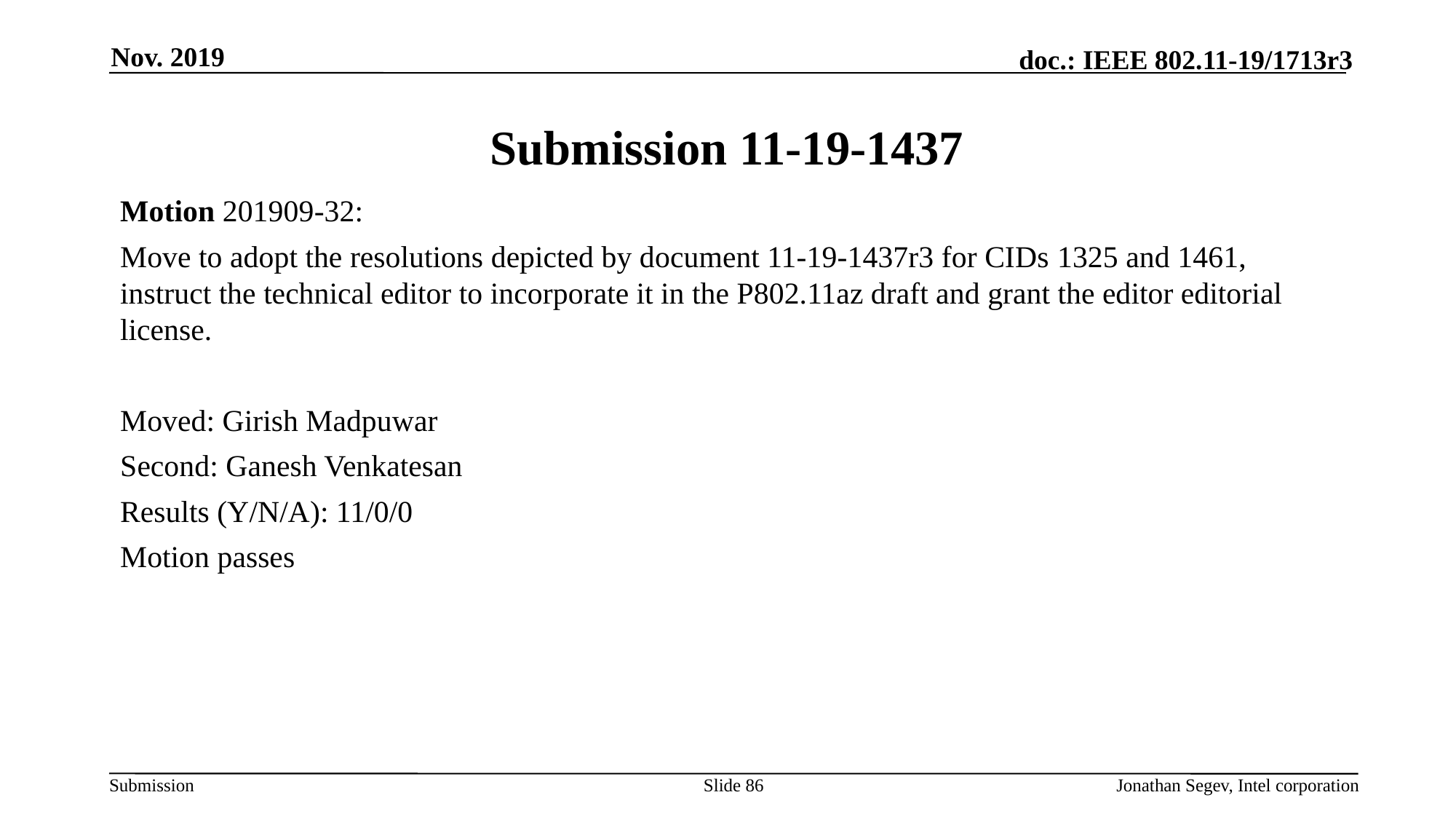

Nov. 2019
# Submission 11-19-1437
Motion 201909-32:
Move to adopt the resolutions depicted by document 11-19-1437r3 for CIDs 1325 and 1461, instruct the technical editor to incorporate it in the P802.11az draft and grant the editor editorial license.

Moved: Girish Madpuwar
Second: Ganesh Venkatesan
Results (Y/N/A): 11/0/0
Motion passes

Slide 86
Jonathan Segev, Intel corporation